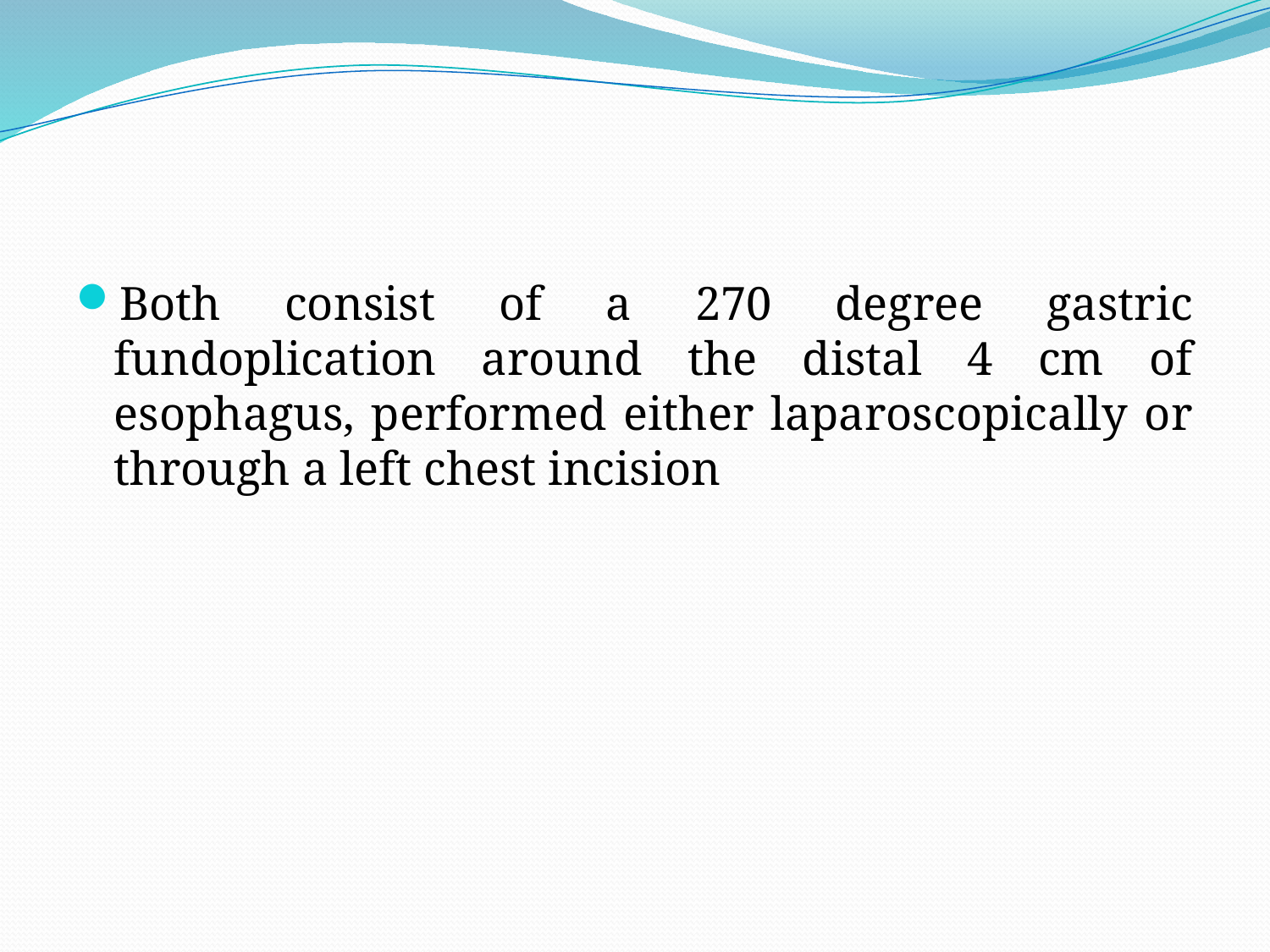

#
Both consist of a 270 degree gastric fundoplication around the distal 4 cm of esophagus, performed either laparoscopically or through a left chest incision